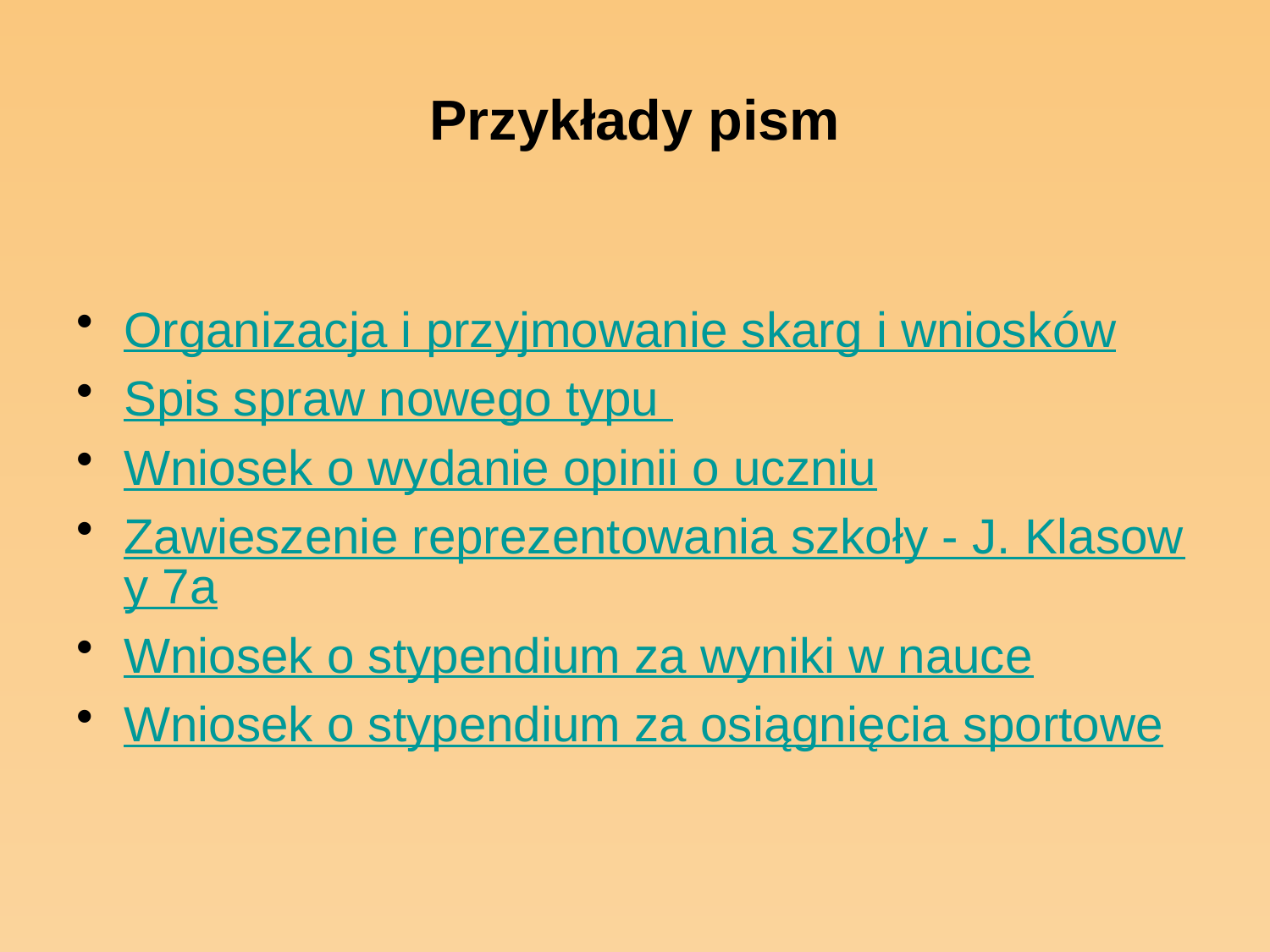

# Przykłady pism

Organizacja i przyjmowanie skarg i wniosków
Spis spraw nowego typu
Wniosek o wydanie opinii o uczniu
Zawieszenie reprezentowania szkoły - J. Klasowy 7a
Wniosek o stypendium za wyniki w nauce
Wniosek o stypendium za osiągnięcia sportowe